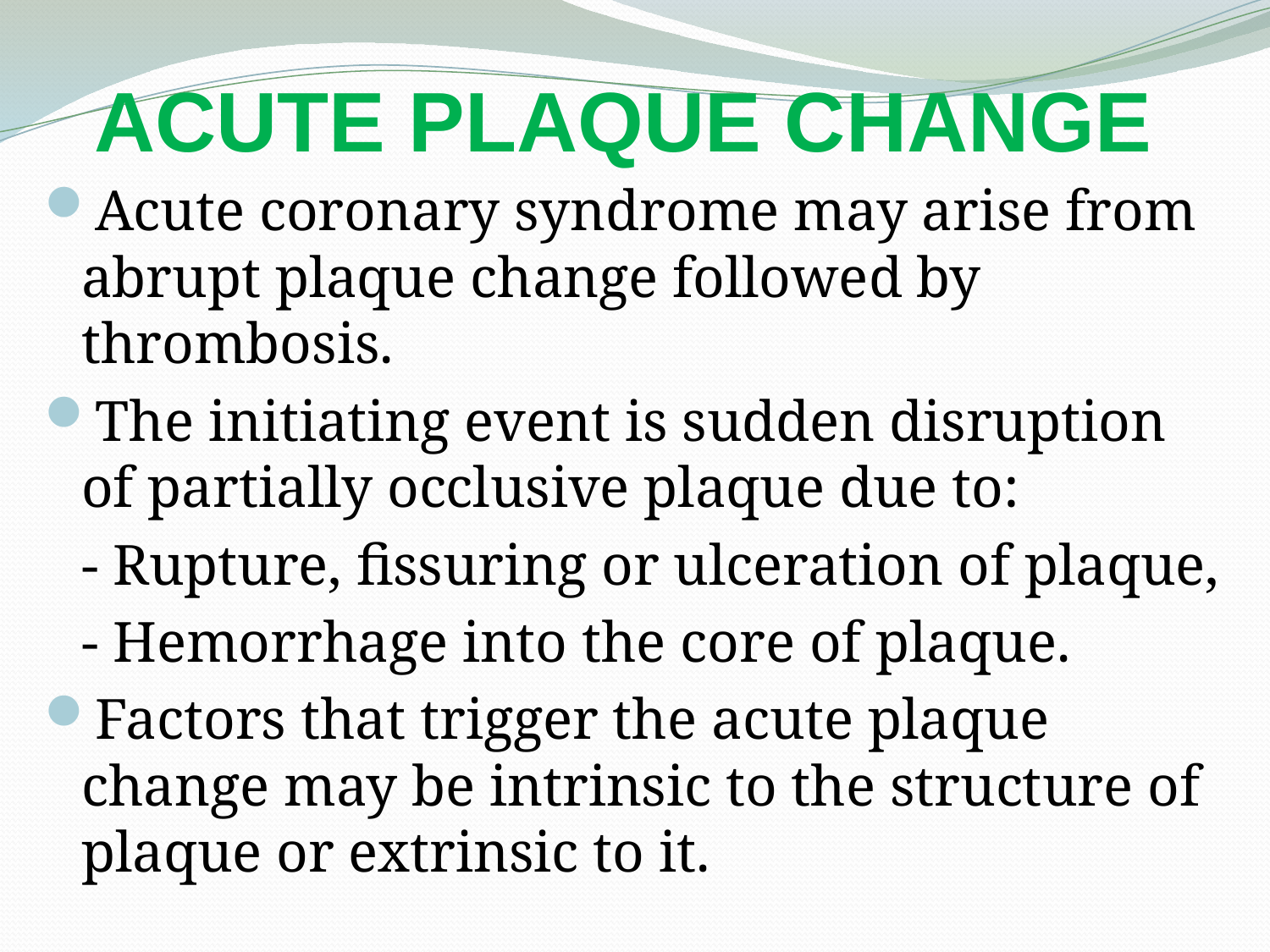

# ACUTE PLAQUE CHANGE
Acute coronary syndrome may arise from abrupt plaque change followed by thrombosis.
The initiating event is sudden disruption of partially occlusive plaque due to:
	- Rupture, fissuring or ulceration of plaque,
	- Hemorrhage into the core of plaque.
Factors that trigger the acute plaque change may be intrinsic to the structure of plaque or extrinsic to it.